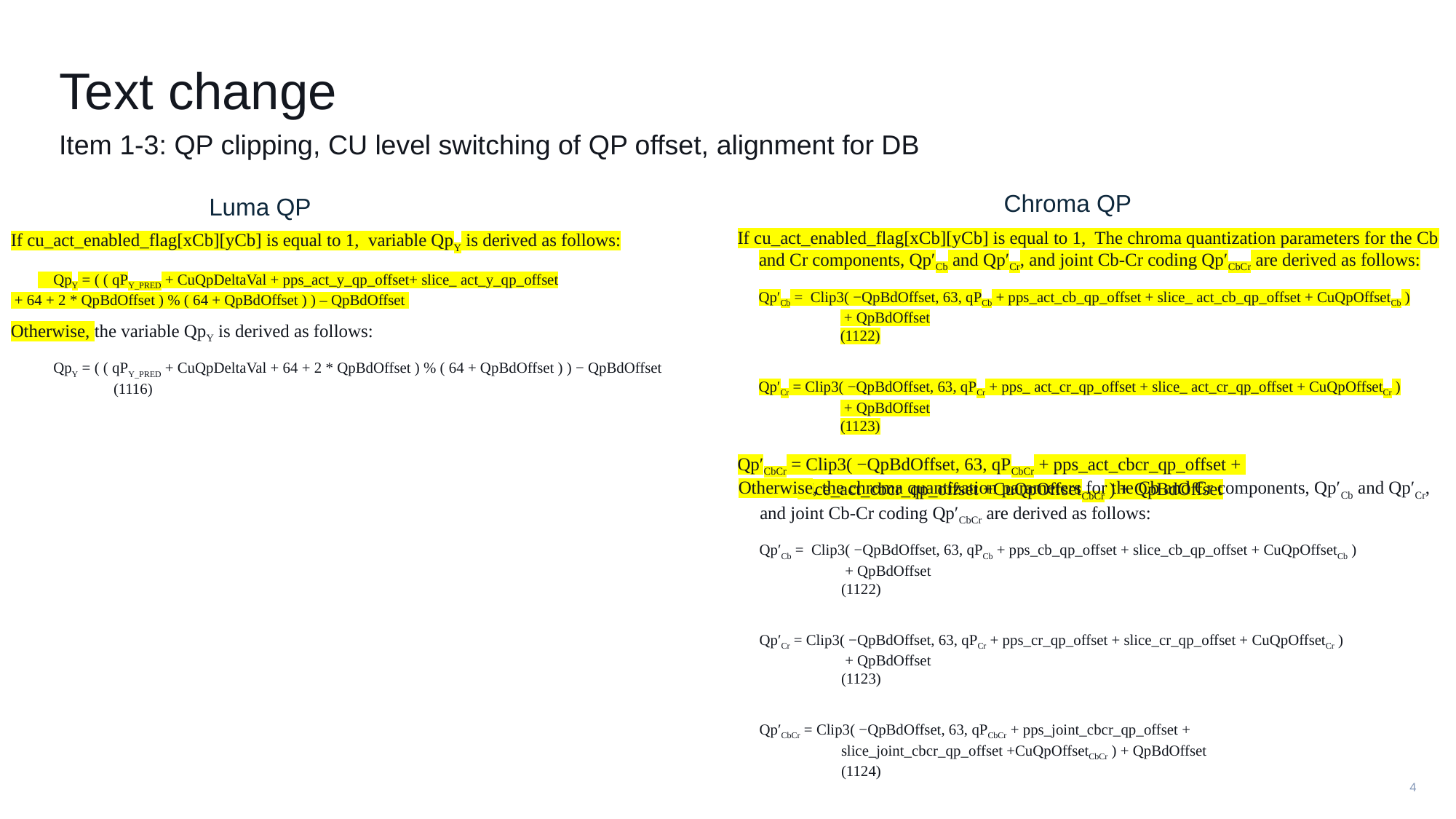

# Text change
Item 1-3: QP clipping, CU level switching of QP offset, alignment for DB
Chroma QP
Luma QP
If cu_act_enabled_flag[xCb][yCb] is equal to 1,  The chroma quantization parameters for the Cb and Cr components, Qp′Cb and Qp′Cr, and joint Cb-Cr coding Qp′CbCr are derived as follows:
Qp′Cb =  Clip3( −QpBdOffset, 63, qPCb + pps_act_cb_qp_offset + slice_ act_cb_qp_offset + CuQpOffsetCb )
	 + QpBdOffset		(1122)
Qp′Cr = Clip3( −QpBdOffset, 63, qPCr + pps_ act_cr_qp_offset + slice_ act_cr_qp_offset + CuQpOffsetCr )
	 + QpBdOffset		(1123)
Qp′CbCr = Clip3( −QpBdOffset, 63, qPCbCr + pps_act_cbcr_qp_offset + 
	slice_act_cbcr_qp_offset +CuQpOffsetCbCr ) + QpBdOffset
Otherwise, the chroma quantization parameters for the Cb and Cr components, Qp′Cb and Qp′Cr, and joint Cb-Cr coding Qp′CbCr are derived as follows:
Qp′Cb =  Clip3( −QpBdOffset, 63, qPCb + pps_cb_qp_offset + slice_cb_qp_offset + CuQpOffsetCb )
	 + QpBdOffset		(1122)
Qp′Cr = Clip3( −QpBdOffset, 63, qPCr + pps_cr_qp_offset + slice_cr_qp_offset + CuQpOffsetCr )
	 + QpBdOffset		(1123)
Qp′CbCr = Clip3( −QpBdOffset, 63, qPCbCr + pps_joint_cbcr_qp_offset + 
	slice_joint_cbcr_qp_offset +CuQpOffsetCbCr ) + QpBdOffset	(1124)
If cu_act_enabled_flag[xCb][yCb] is equal to 1,  variable QpY is derived as follows:
		    QpY = ( ( qPY_PRED + CuQpDeltaVal + pps_act_y_qp_offset+ slice_ act_y_qp_offset  + 64 + 2 * QpBdOffset ) % ( 64 + QpBdOffset ) ) – QpBdOffset
Otherwise, the variable QpY is derived as follows:
QpY = ( ( qPY_PRED + CuQpDeltaVal + 64 + 2 * QpBdOffset ) % ( 64 + QpBdOffset ) ) − QpBdOffset	(1116)